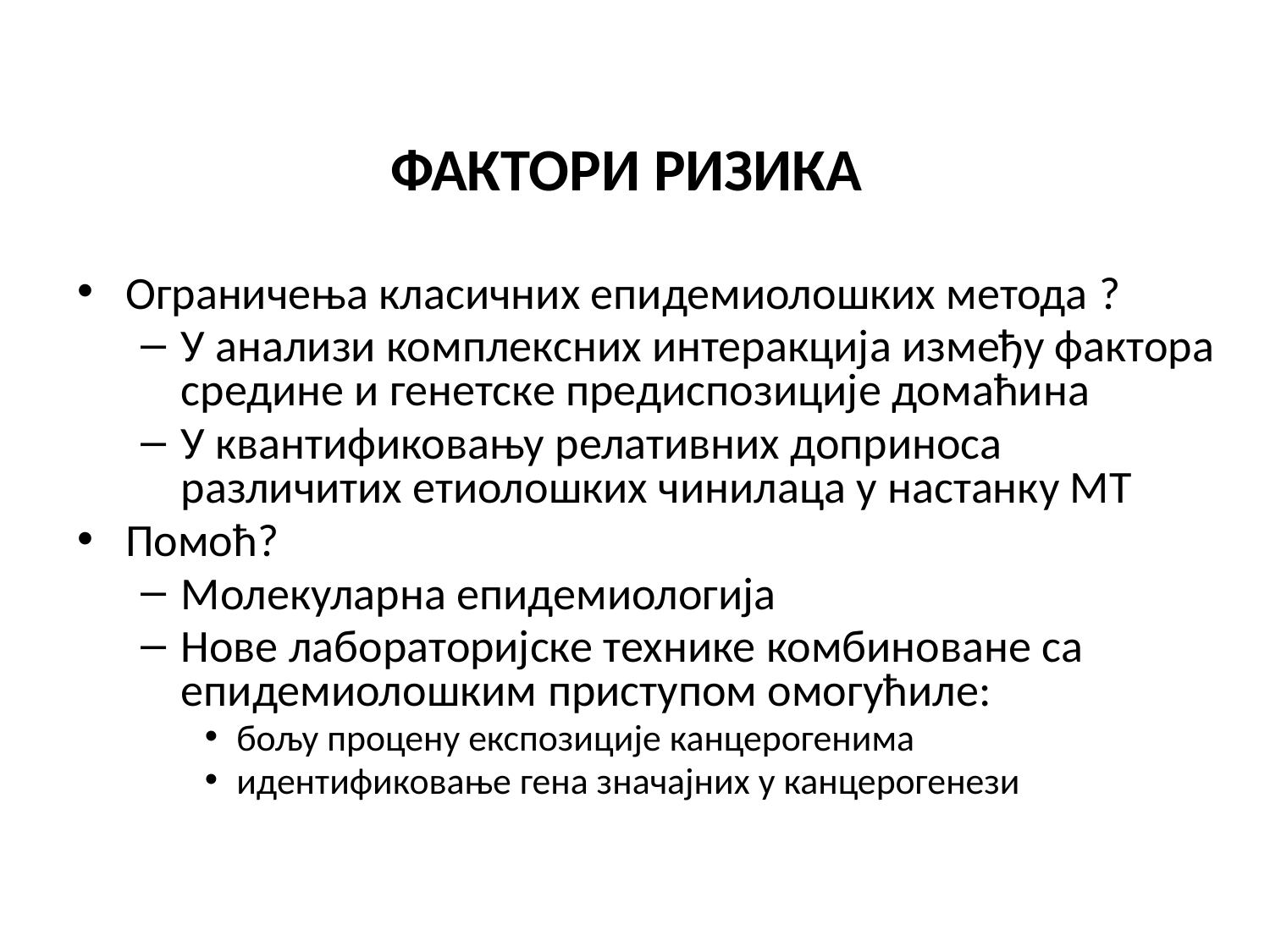

# ФАКТОРИ РИЗИКА
Ограничења класичних епидемиолошких метода ?
У анализи комплексних интеракција између фактора средине и генетске предиспозиције домаћина
У квантификовању релативних доприноса различитих етиолошких чинилаца у настанку МТ
Помоћ?
Молекуларна епидемиологија
Нове лабораторијске технике комбиноване са епидемиолошким приступом омогућиле:
бољу процену експозиције канцерогенима
идентификовање гена значајних у канцерогенези